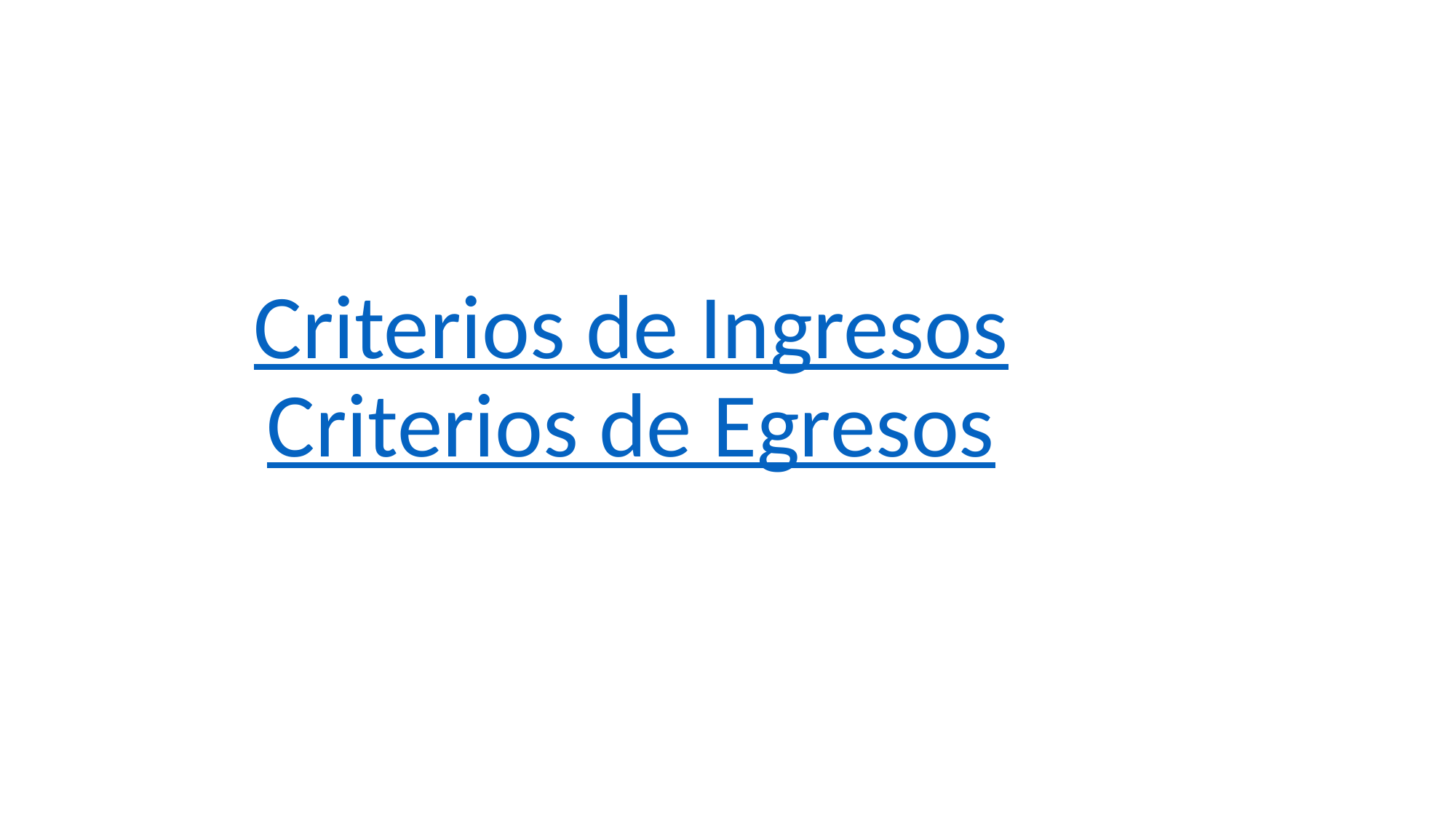

# Criterios de Ingresos Criterios de Egresos